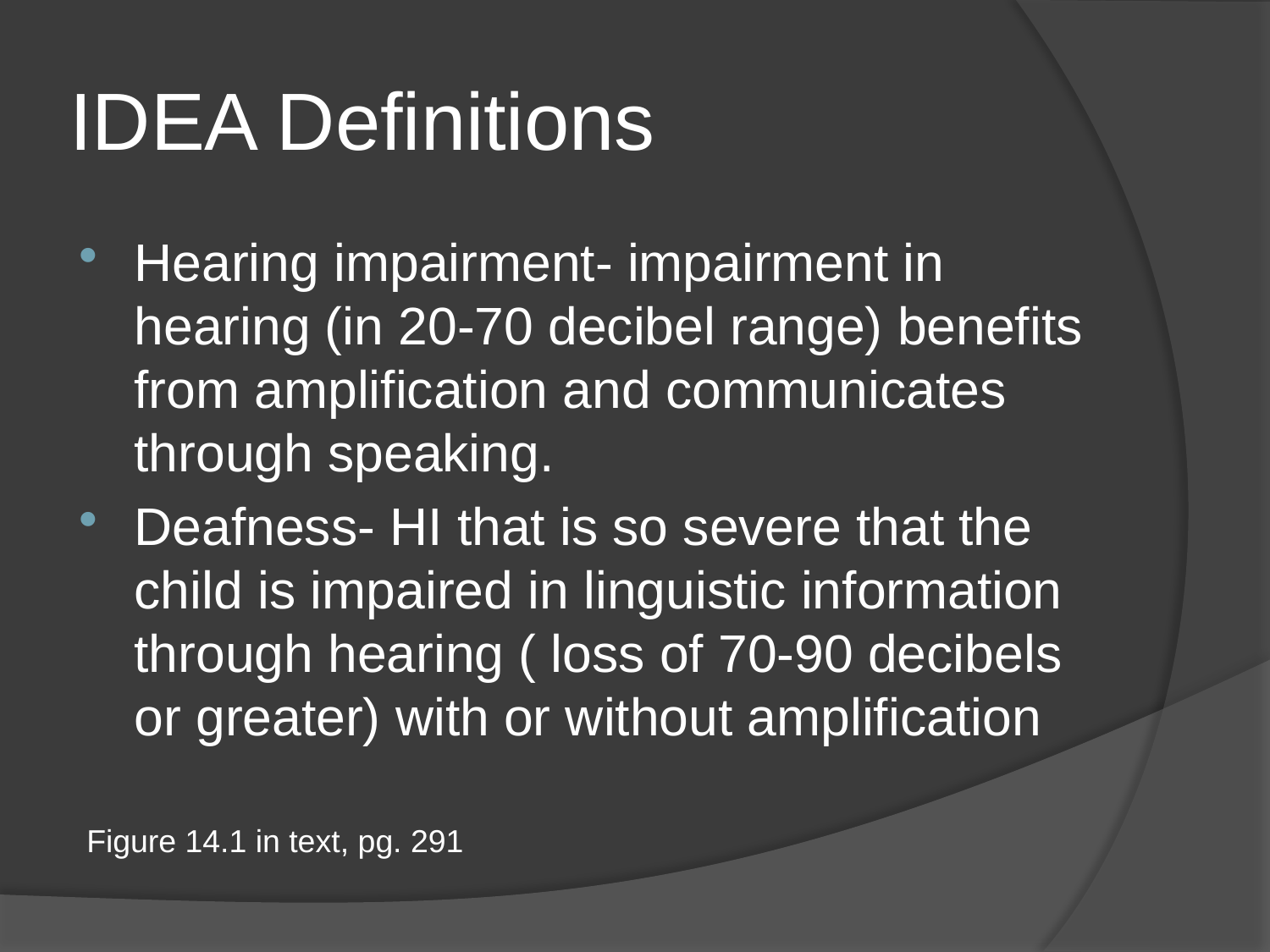

# IDEA Definitions
Hearing impairment- impairment in hearing (in 20-70 decibel range) benefits from amplification and communicates through speaking.
Deafness- HI that is so severe that the child is impaired in linguistic information through hearing ( loss of 70-90 decibels or greater) with or without amplification
Figure 14.1 in text, pg. 291